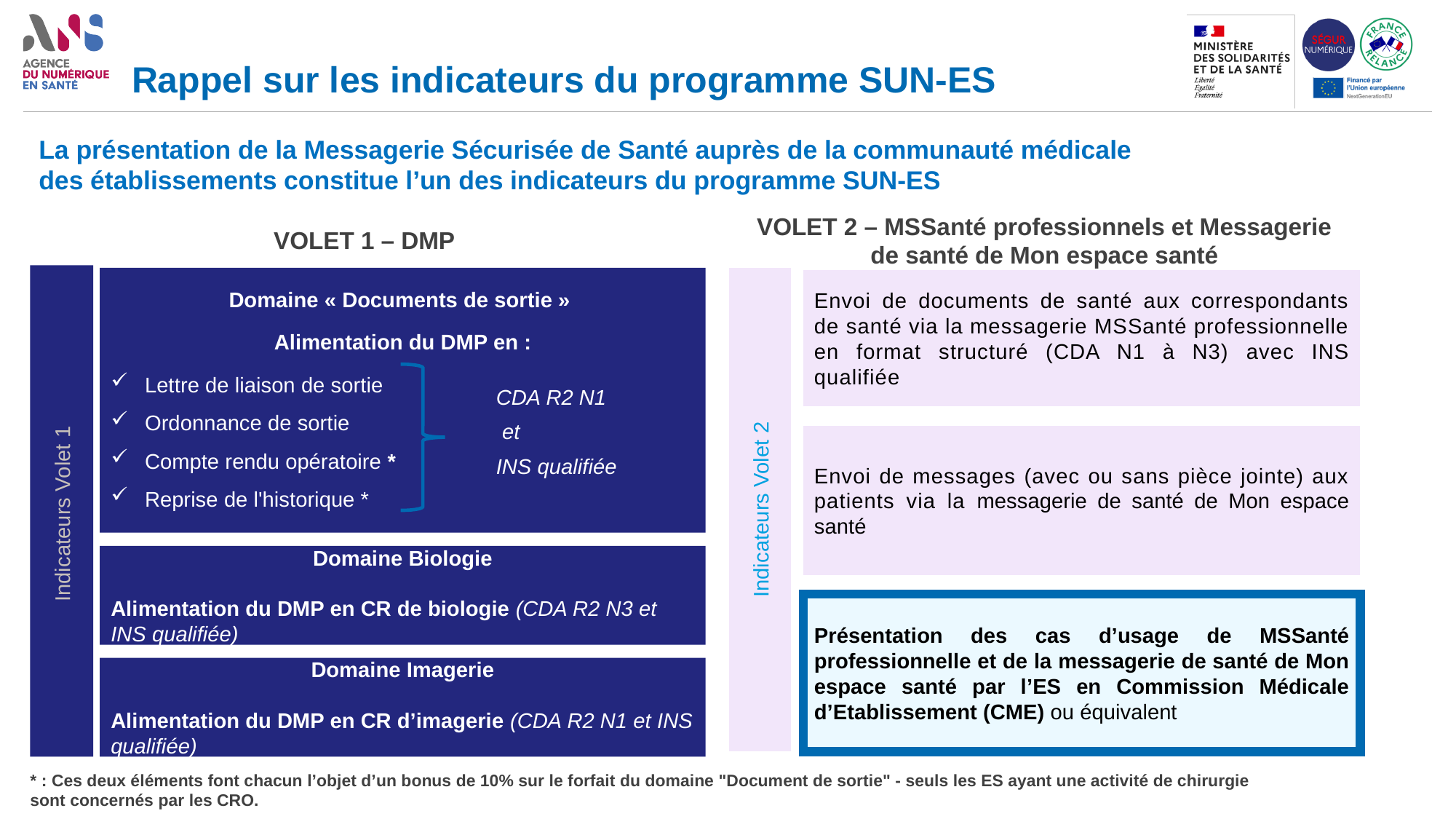

# Rappel sur les indicateurs du programme SUN-ES
La présentation de la Messagerie Sécurisée de Santé auprès de la communauté médicale
des établissements constitue l’un des indicateurs du programme SUN-ES
VOLET 1 – DMP
VOLET 2 – MSSanté professionnels et Messagerie de santé de Mon espace santé
Indicateurs Volet 1
Domaine « Documents de sortie »
Alimentation du DMP en :
Lettre de liaison de sortie
Ordonnance de sortie
Compte rendu opératoire *
Reprise de l'historique *
Indicateurs Volet 2
Envoi de documents de santé aux correspondants de santé via la messagerie MSSanté professionnelle en format structuré (CDA N1 à N3) avec INS qualifiée

CDA R2 N1
 et
INS qualifiée
Envoi de messages (avec ou sans pièce jointe) aux patients via la messagerie de santé de Mon espace santé
Domaine Biologie

Alimentation du DMP en CR de biologie (CDA R2 N3 et INS qualifiée)
Présentation des cas d’usage de MSSanté professionnelle et de la messagerie de santé de Mon espace santé par l’ES en Commission Médicale d’Etablissement (CME) ou équivalent
Domaine Imagerie

Alimentation du DMP en CR d’imagerie (CDA R2 N1 et INS qualifiée)
* : Ces deux éléments font chacun l’objet d’un bonus de 10% sur le forfait du domaine "Document de sortie" - seuls les ES ayant une activité de chirurgie sont concernés par les CRO.